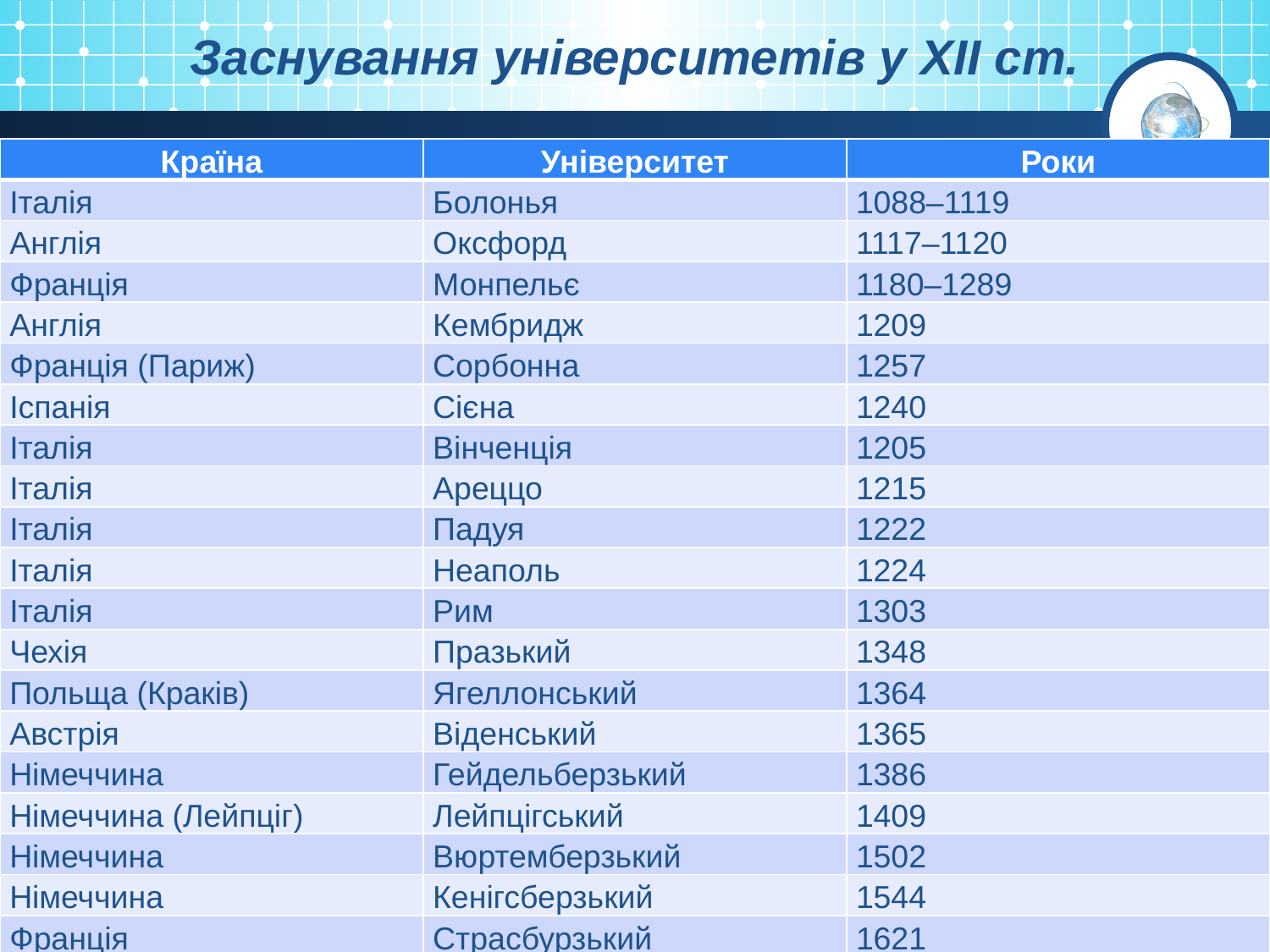

# Заснування університетів у ХІІ ст.
| Країна | Університет | Роки |
| --- | --- | --- |
| Італія | Болонья | 1088–1119 |
| Англія | Оксфорд | 1117–1120 |
| Франція | Монпельє | 1180–1289 |
| Англія | Кембридж | 1209 |
| Франція (Париж) | Сорбонна | 1257 |
| Іспанія | Сієна | 1240 |
| Італія | Вінченція | 1205 |
| Італія | Ареццо | 1215 |
| Італія | Падуя | 1222 |
| Італія | Неаполь | 1224 |
| Італія | Рим | 1303 |
| Чехія | Празький | 1348 |
| Польща (Краків) | Ягеллонський | 1364 |
| Австрія | Віденський | 1365 |
| Німеччина | Гейдельберзький | 1386 |
| Німеччина (Лейпціг) | Лейпцігський | 1409 |
| Німеччина | Вюртемберзький | 1502 |
| Німеччина | Кенігсберзький | 1544 |
| Франція | Страсбурзький | 1621 |